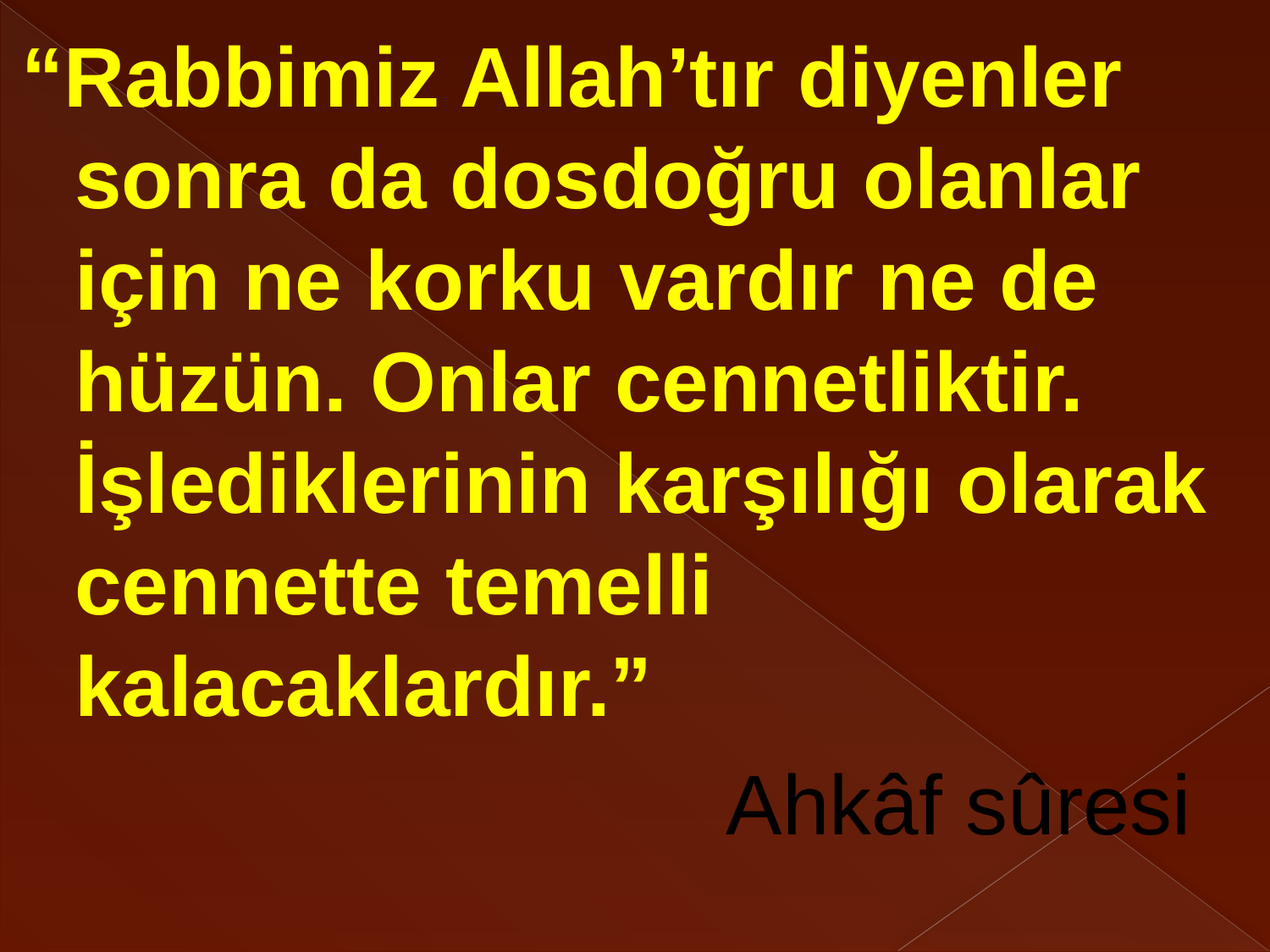

“Rabbimiz Allah’tır diyenler sonra da dosdoğru olanlar için ne korku vardır ne de hüzün. Onlar cennetliktir. İşlediklerinin karşılığı olarak cennette temelli kalacaklardır.”
                              Ahkâf sûresi
#